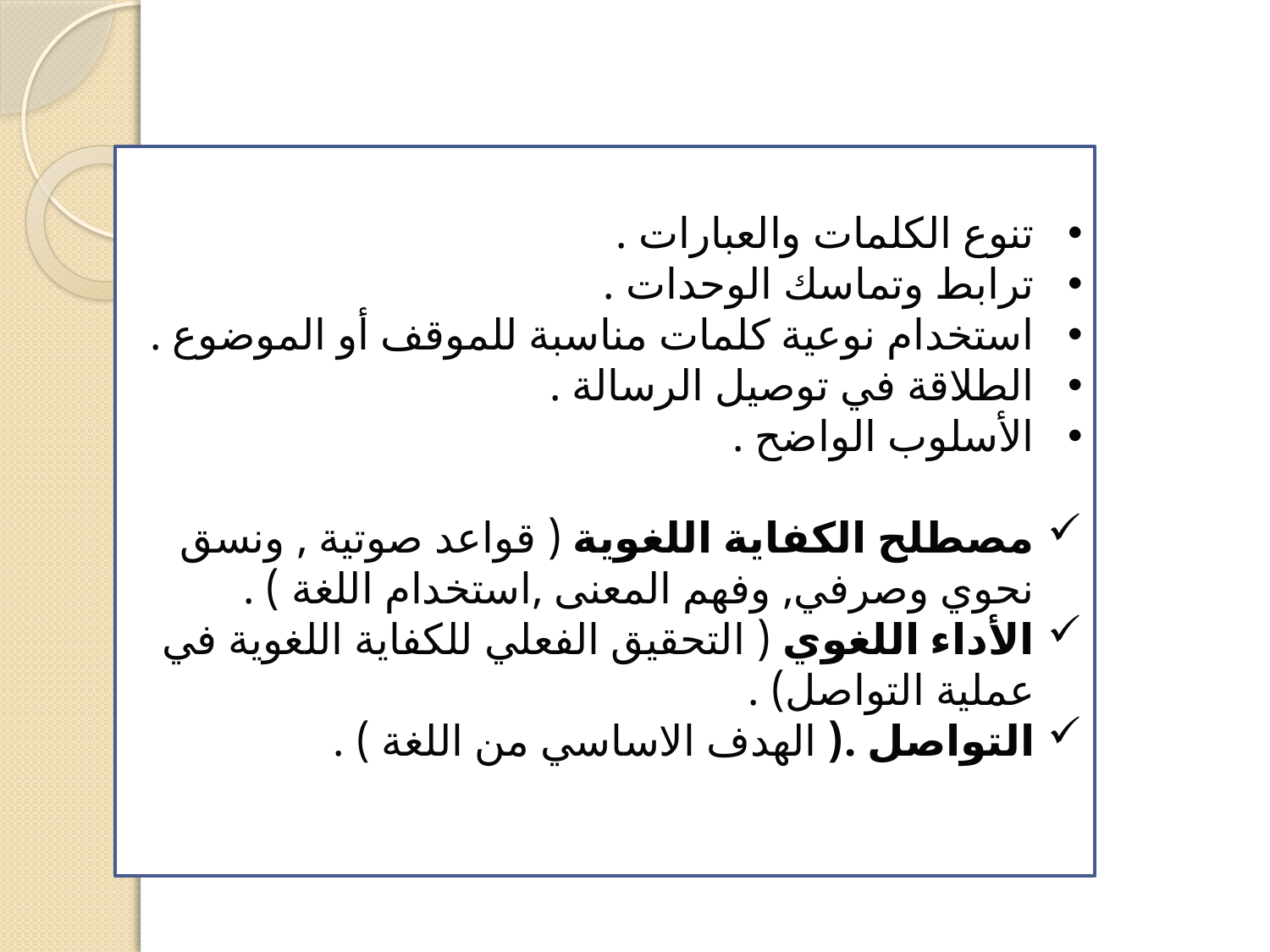

تنوع الكلمات والعبارات .
ترابط وتماسك الوحدات .
استخدام نوعية كلمات مناسبة للموقف أو الموضوع .
الطلاقة في توصيل الرسالة .
الأسلوب الواضح .

مصطلح الكفاية اللغوية ( قواعد صوتية , ونسق نحوي وصرفي, وفهم المعنى ,استخدام اللغة ) .
الأداء اللغوي ( التحقيق الفعلي للكفاية اللغوية في عملية التواصل) .
التواصل .( الهدف الاساسي من اللغة ) .

قواعد التواصل اللغوي الناجح